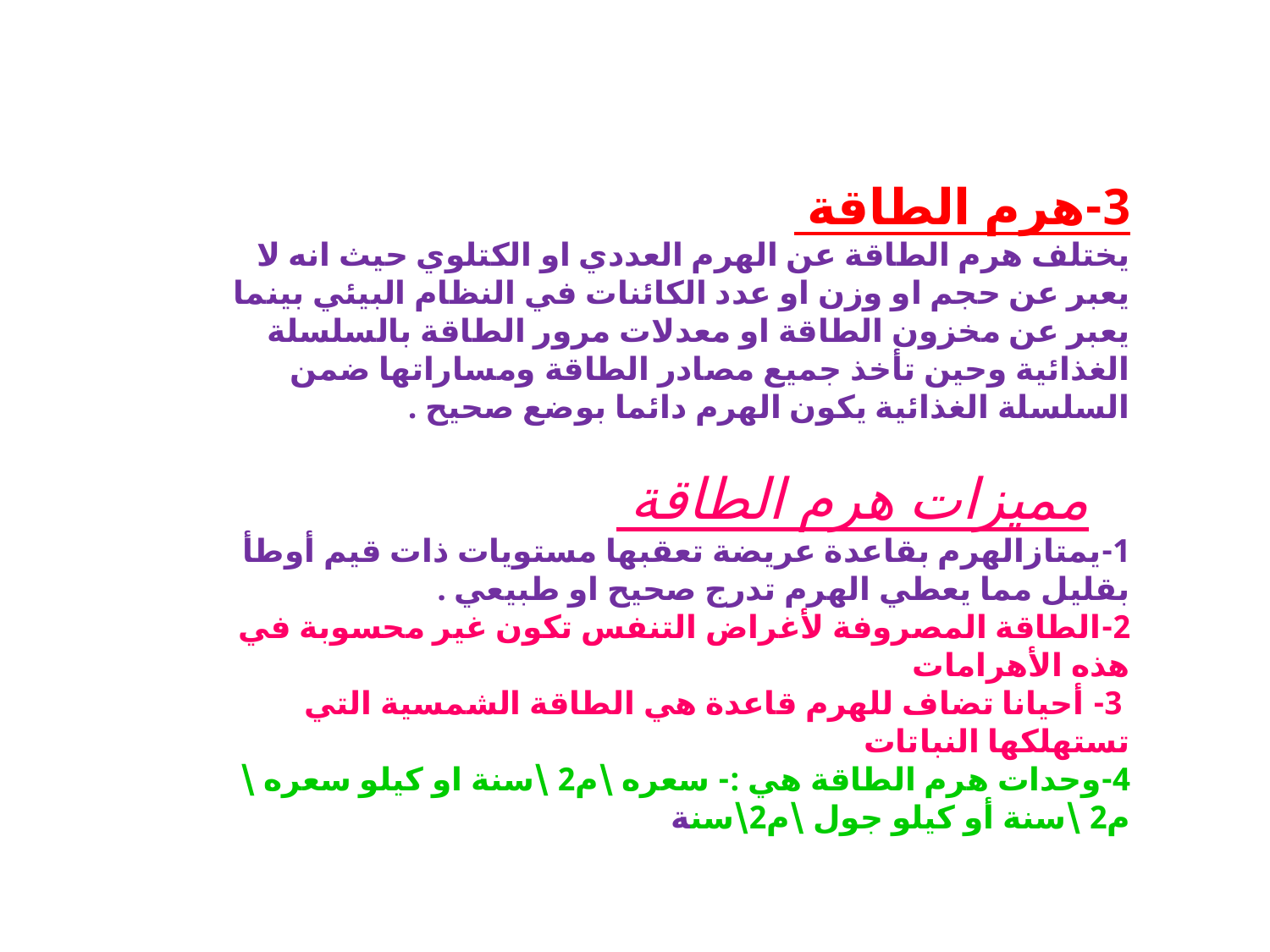

3-	هرم الطاقة
يختلف هرم الطاقة عن الهرم العددي او الكتلوي حيث انه لا يعبر عن حجم او وزن او عدد الكائنات في النظام البيئي بينما يعبر عن مخزون الطاقة او معدلات مرور الطاقة بالسلسلة الغذائية وحين تأخذ جميع مصادر الطاقة ومساراتها ضمن السلسلة الغذائية يكون الهرم دائما بوضع صحيح .

     مميزات هرم الطاقة
1-يمتازالهرم بقاعدة عريضة تعقبها مستويات ذات قيم أوطأ بقليل مما يعطي الهرم تدرج صحيح او طبيعي .
2-الطاقة المصروفة لأغراض التنفس تكون غير محسوبة في هذه الأهرامات
 3- أحيانا تضاف للهرم قاعدة هي الطاقة الشمسية التي تستهلكها النباتات
4-وحدات هرم الطاقة هي :- سعره \م2 \سنة او كيلو سعره \م2 \سنة أو كيلو جول \م2\سنة